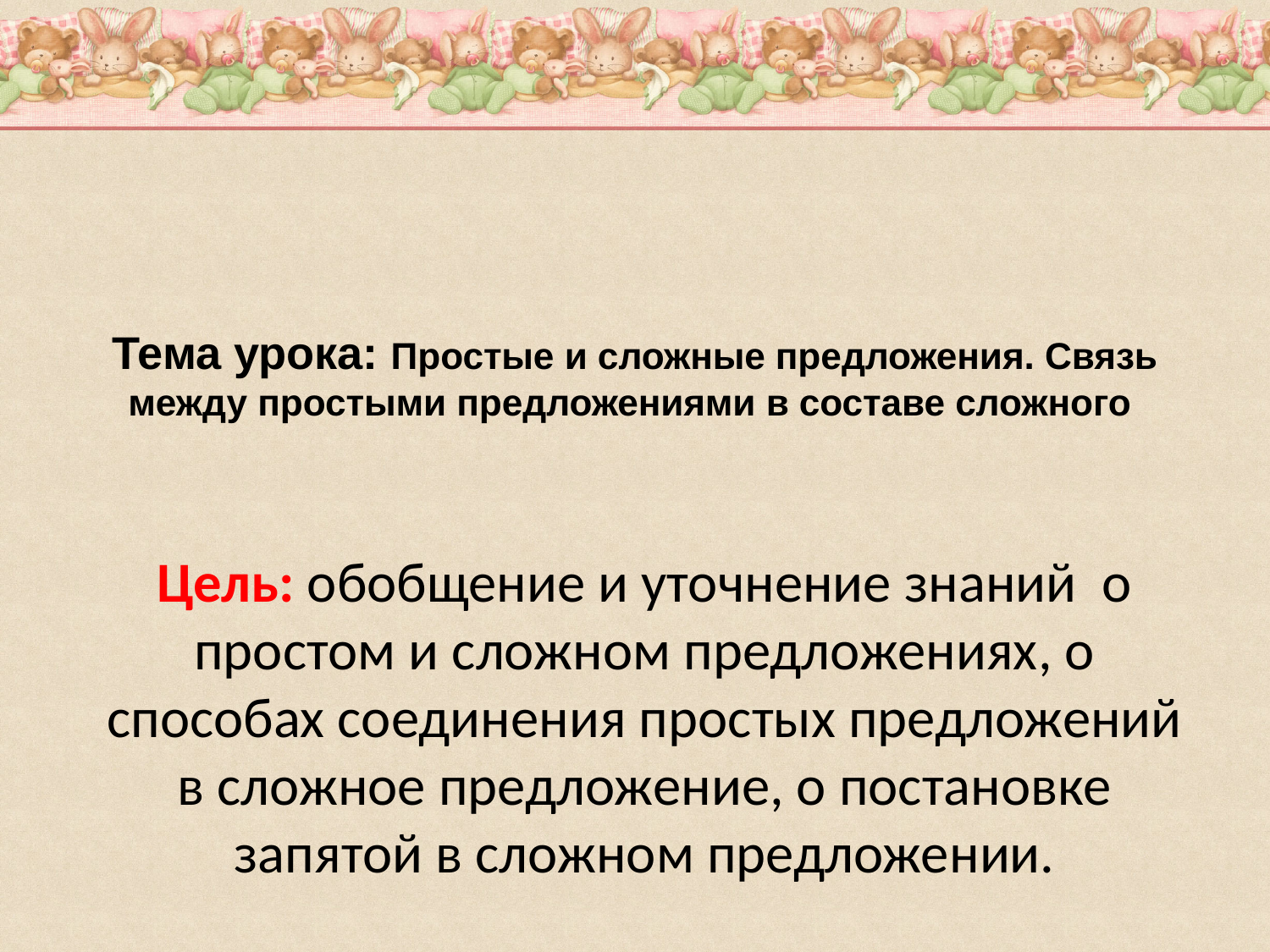

# Тема урока: Простые и сложные предложения. Связь между простыми предложениями в составе сложного
Цель: обобщение и уточнение знаний  о простом и сложном предложениях, о способах соединения простых предложений в сложное предложение, о постановке запятой в сложном предложении.